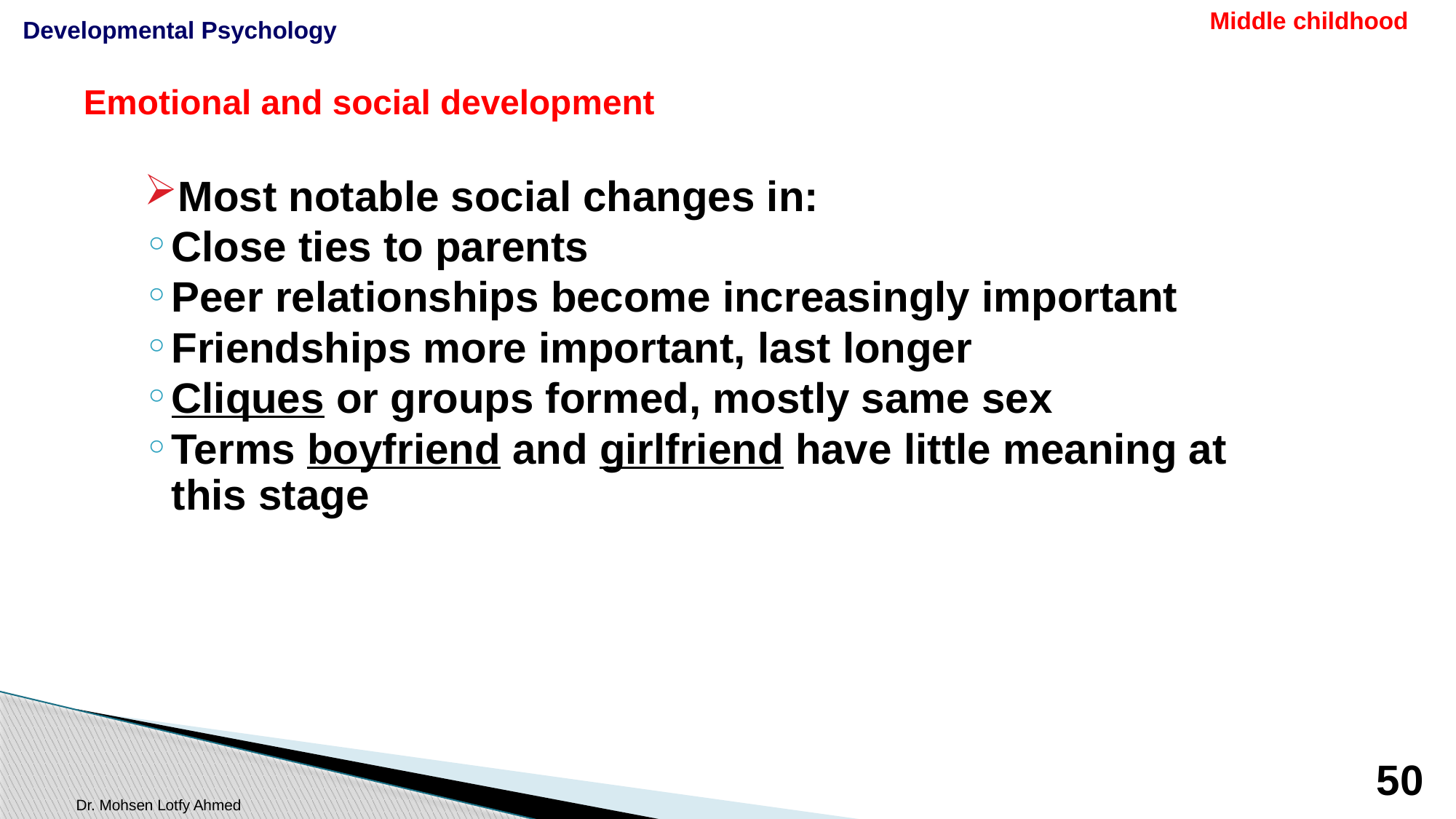

Middle childhood
Developmental Psychology
# Emotional and social development
Most notable social changes in:
Close ties to parents
Peer relationships become increasingly important
Friendships more important, last longer
Cliques or groups formed, mostly same sex
Terms boyfriend and girlfriend have little meaning at this stage

50
Dr. Mohsen Lotfy Ahmed